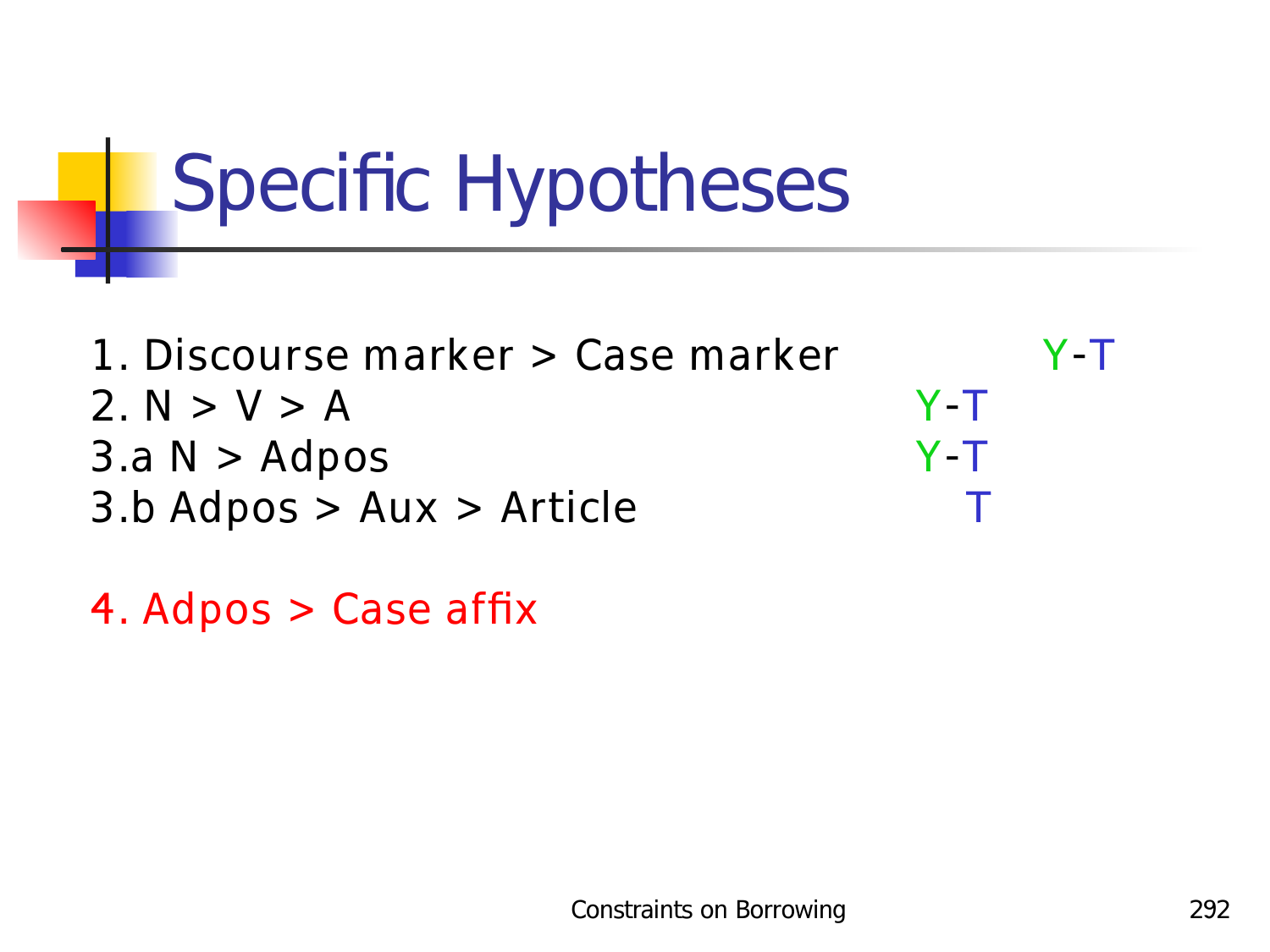

# Specific Hypotheses
1. Discourse marker > Case marker		Y-T
2. N > V > A					Y-T
3.a N > Adpos 					Y-T
3.b Adpos > Aux > Article			    T

4. Adpos > Case affix
Constraints on Borrowing
292